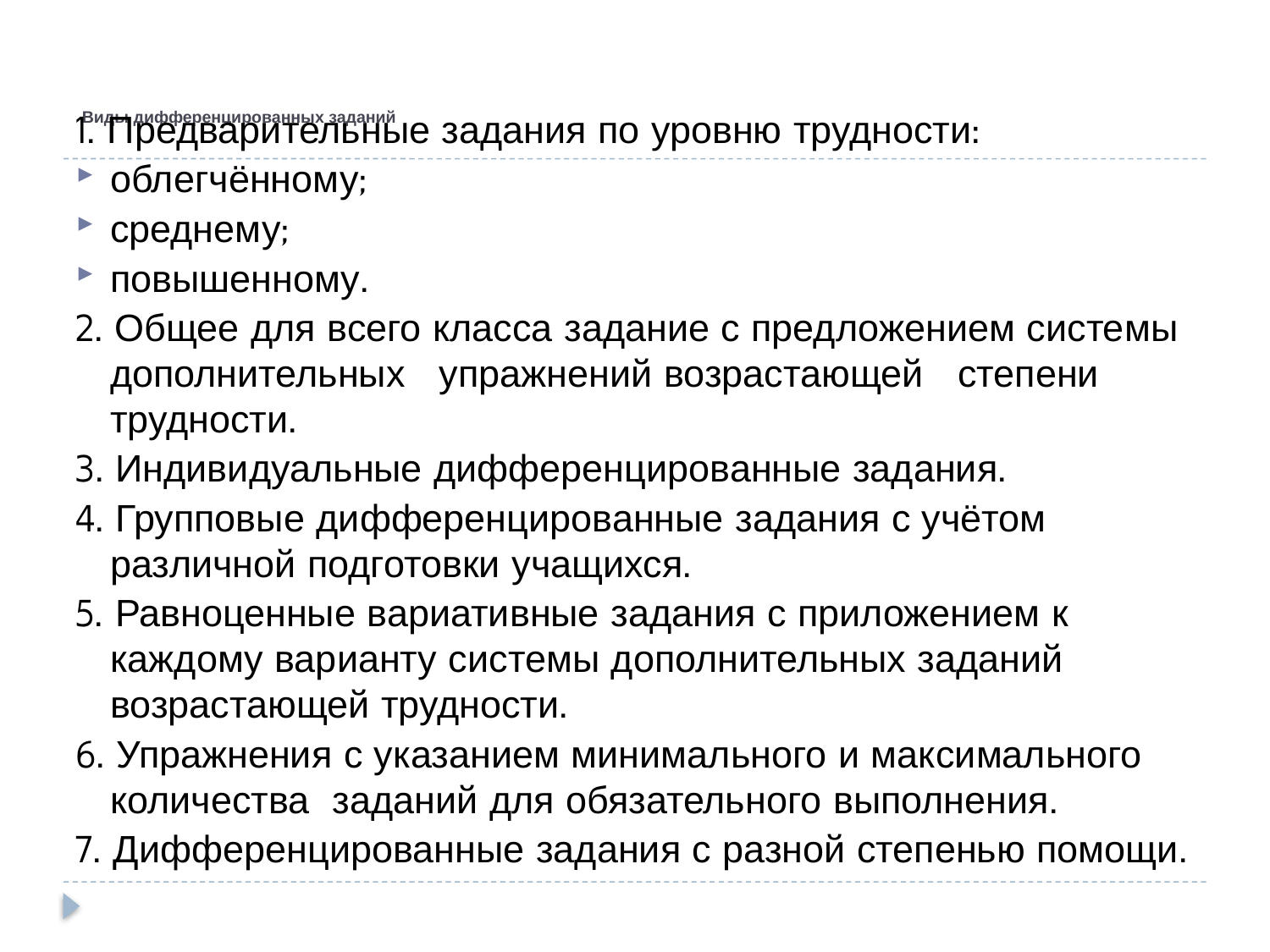

1. Предварительные задания по уровню трудности:
облегчённому;
среднему;
повышенному.
2. Общее для всего класса задание с предложением системы дополнительных   упражнений возрастающей   степени трудности.
3. Индивидуальные дифференцированные задания.
4. Групповые дифференцированные задания с учётом различной подготовки учащихся.
5. Равноценные вариативные задания с приложением к каждому варианту системы дополнительных заданий возрастающей трудности.
6. Упражнения с указанием минимального и максимального количества  заданий для обязательного выполнения.
7. Дифференцированные задания с разной степенью помощи.

# Виды дифференцированных заданий